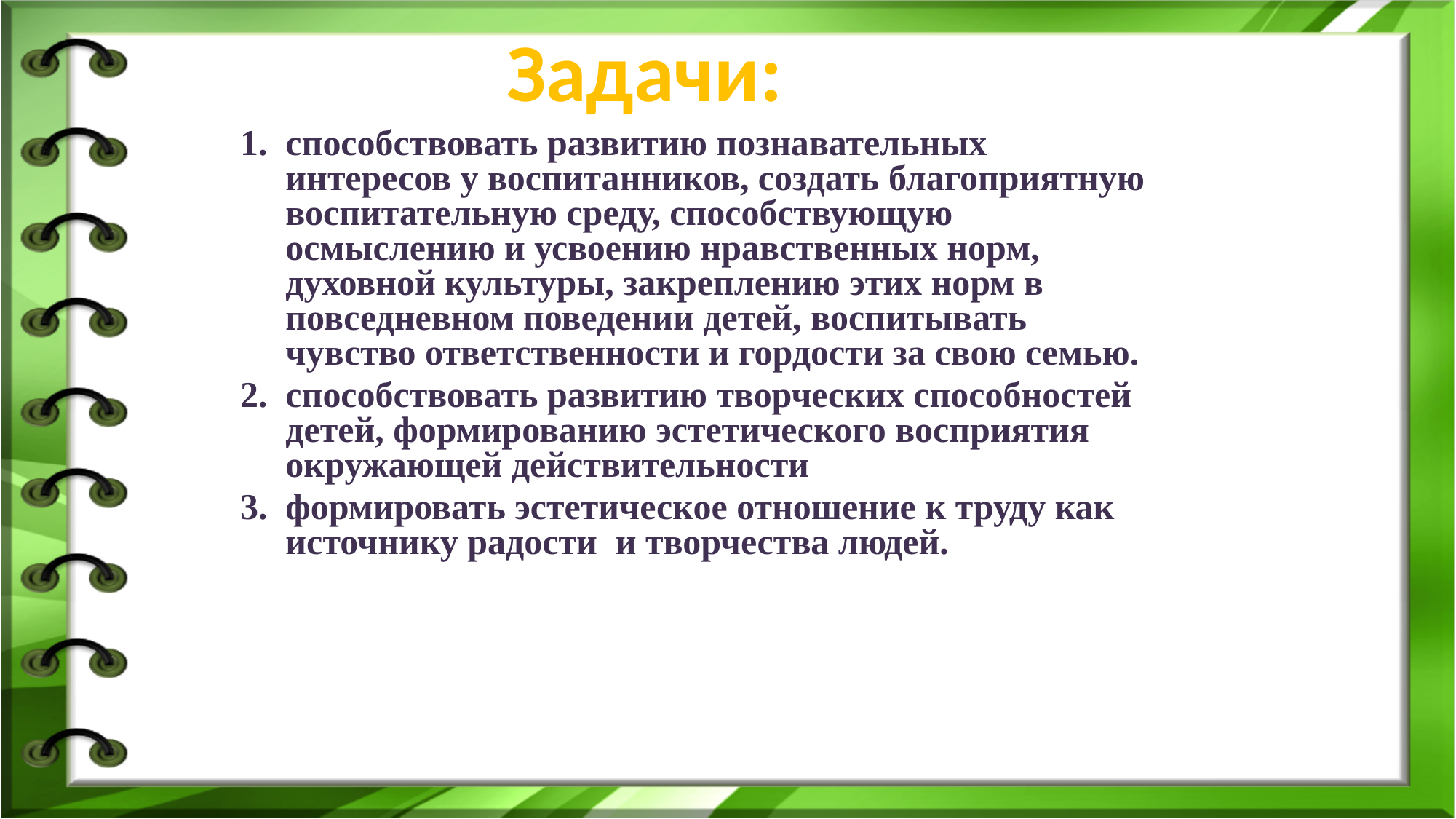

Задачи:
способствовать развитию познавательных интересов у воспитанников, создать благоприятную воспитательную среду, способствующую осмыслению и усвоению нравственных норм, духовной культуры, закреплению этих норм в повседневном поведении детей, воспитывать чувство ответственности и гордости за свою семью.
способствовать развитию творческих способностей детей, формированию эстетического восприятия окружающей действительности
формировать эстетическое отношение к труду как источнику радости  и творчества людей.